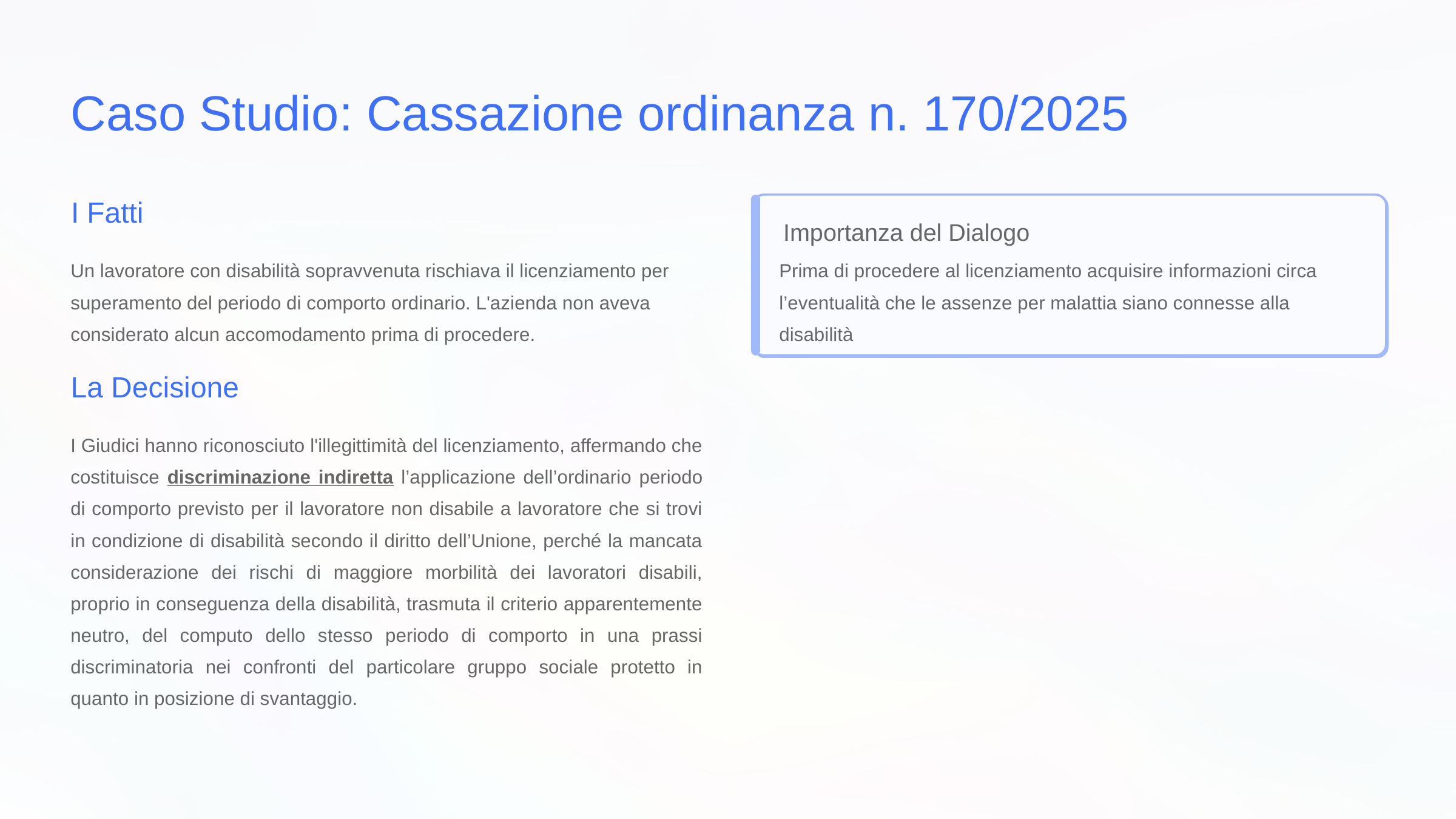

Caso Studio: Cassazione ordinanza n. 170/2025
I Fatti

Importanza del Dialogo
Un lavoratore con disabilità sopravvenuta rischiava il licenziamento per superamento del periodo di comporto ordinario. L'azienda non aveva considerato alcun accomodamento prima di procedere.
Prima di procedere al licenziamento acquisire informazioni circa l’eventualità che le assenze per malattia siano connesse alla disabilità
La Decisione
I Giudici hanno riconosciuto l'illegittimità del licenziamento, affermando che costituisce discriminazione indiretta l’applicazione dell’ordinario periodo di comporto previsto per il lavoratore non disabile a lavoratore che si trovi in condizione di disabilità secondo il diritto dell’Unione, perché la mancata considerazione dei rischi di maggiore morbilità dei lavoratori disabili, proprio in conseguenza della disabilità, trasmuta il criterio apparentemente neutro, del computo dello stesso periodo di comporto in una prassi discriminatoria nei confronti del particolare gruppo sociale protetto in quanto in posizione di svantaggio.